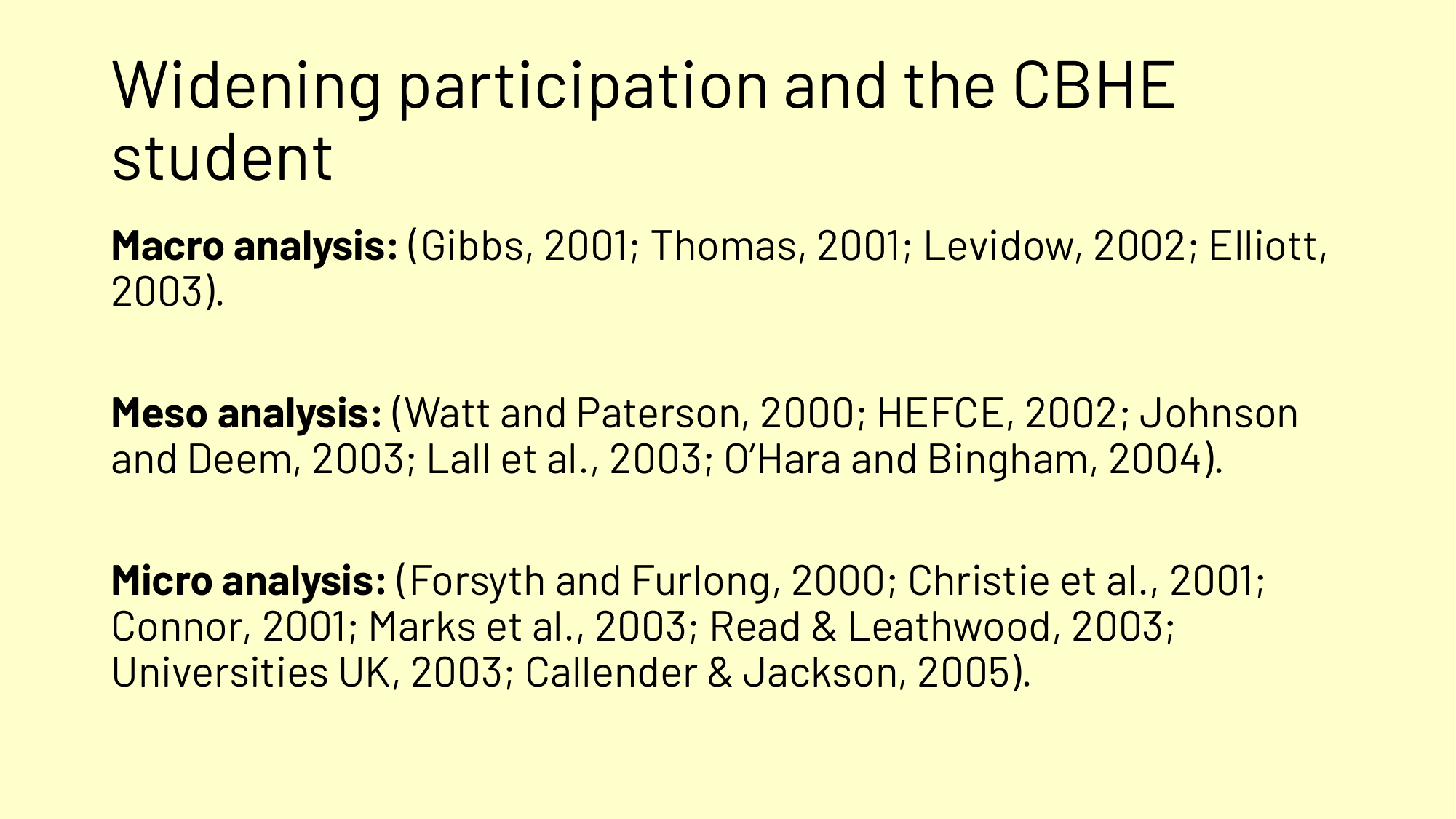

# Widening participation and the CBHE student
Macro analysis: (Gibbs, 2001; Thomas, 2001; Levidow, 2002; Elliott, 2003).

Meso analysis: (Watt and Paterson, 2000; HEFCE, 2002; Johnson and Deem, 2003; Lall et al., 2003; O’Hara and Bingham, 2004).

Micro analysis: (Forsyth and Furlong, 2000; Christie et al., 2001; Connor, 2001; Marks et al., 2003; Read & Leathwood, 2003; Universities UK, 2003; Callender & Jackson, 2005).